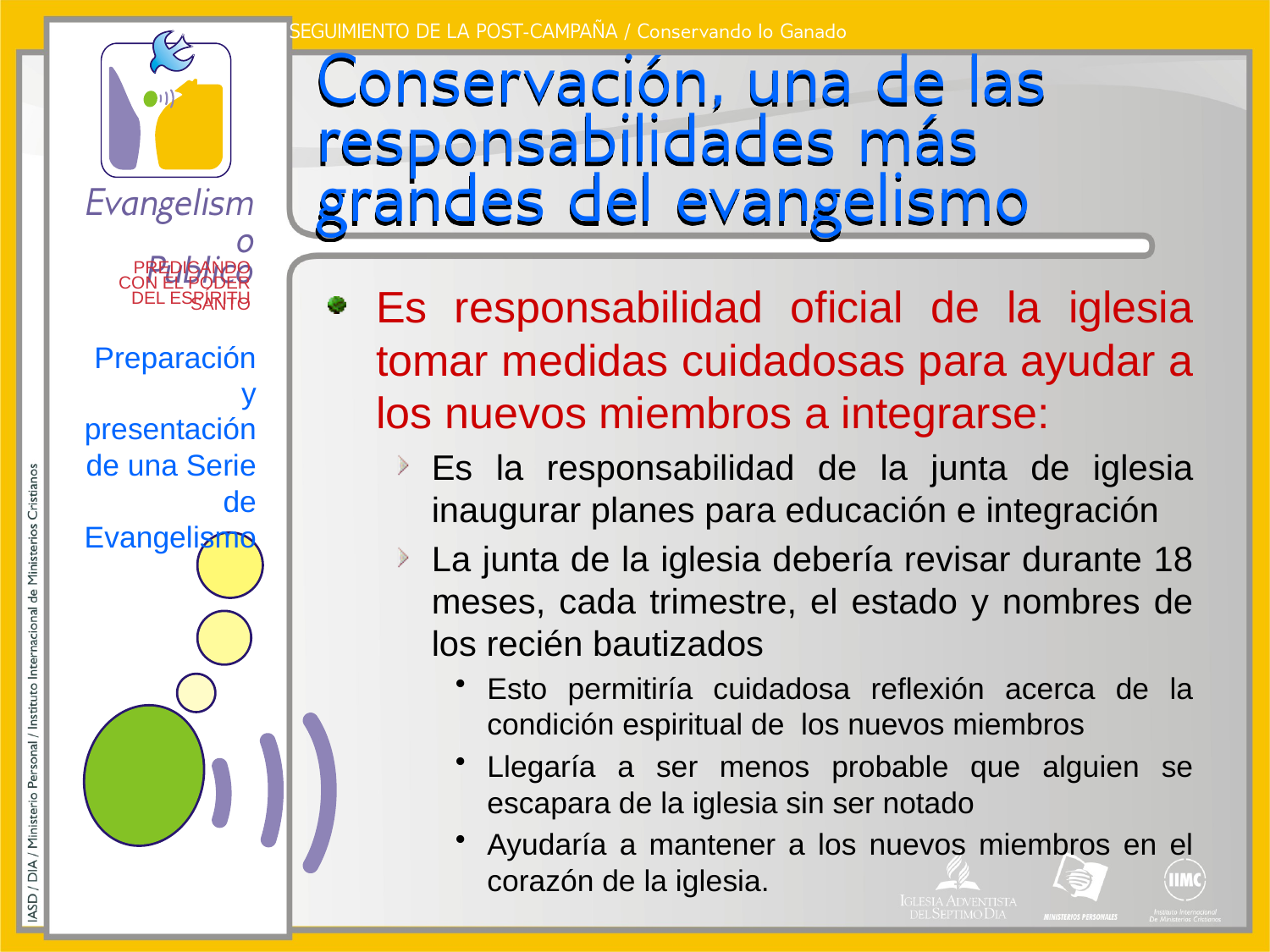

SEGUIMIENTO DE LA POST-CAMPAÑA / Conservando lo Ganado
# Conservación, una de las responsabilidades más grandes del evangelismo
Es responsabilidad oficial de la iglesia tomar medidas cuidadosas para ayudar a los nuevos miembros a integrarse:
Es la responsabilidad de la junta de iglesia inaugurar planes para educación e integración
La junta de la iglesia debería revisar durante 18 meses, cada trimestre, el estado y nombres de los recién bautizados
Esto permitiría cuidadosa reflexión acerca de la condición espiritual de  los nuevos miembros
Llegaría a ser menos probable que alguien se escapara de la iglesia sin ser notado
Ayudaría a mantener a los nuevos miembros en el corazón de la iglesia.